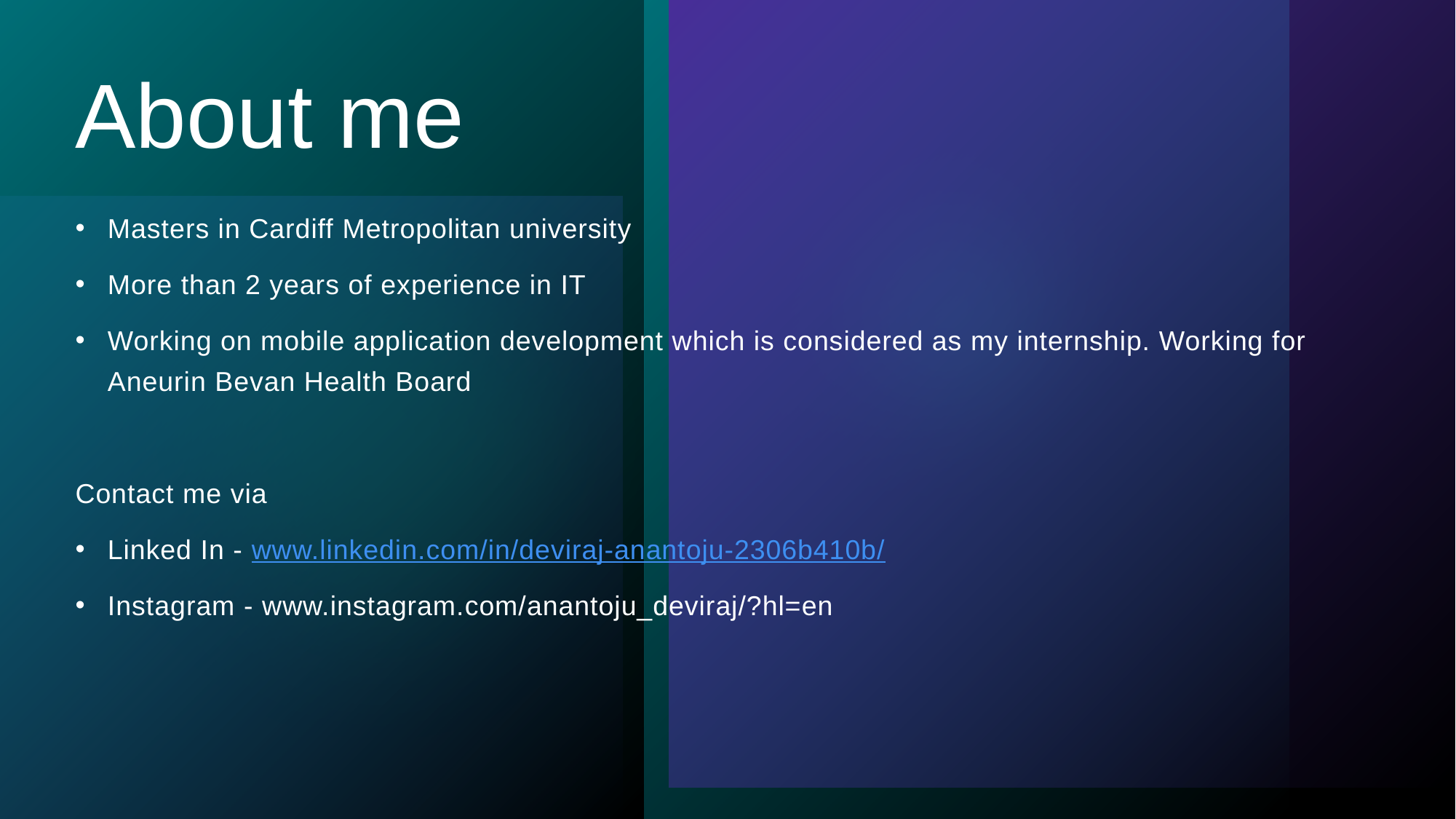

# About me
Masters in Cardiff Metropolitan university
More than 2 years of experience in IT
Working on mobile application development which is considered as my internship. Working for Aneurin Bevan Health Board

Contact me via
Linked In - www.linkedin.com/in/deviraj-anantoju-2306b410b/
Instagram - www.instagram.com/anantoju_deviraj/?hl=en